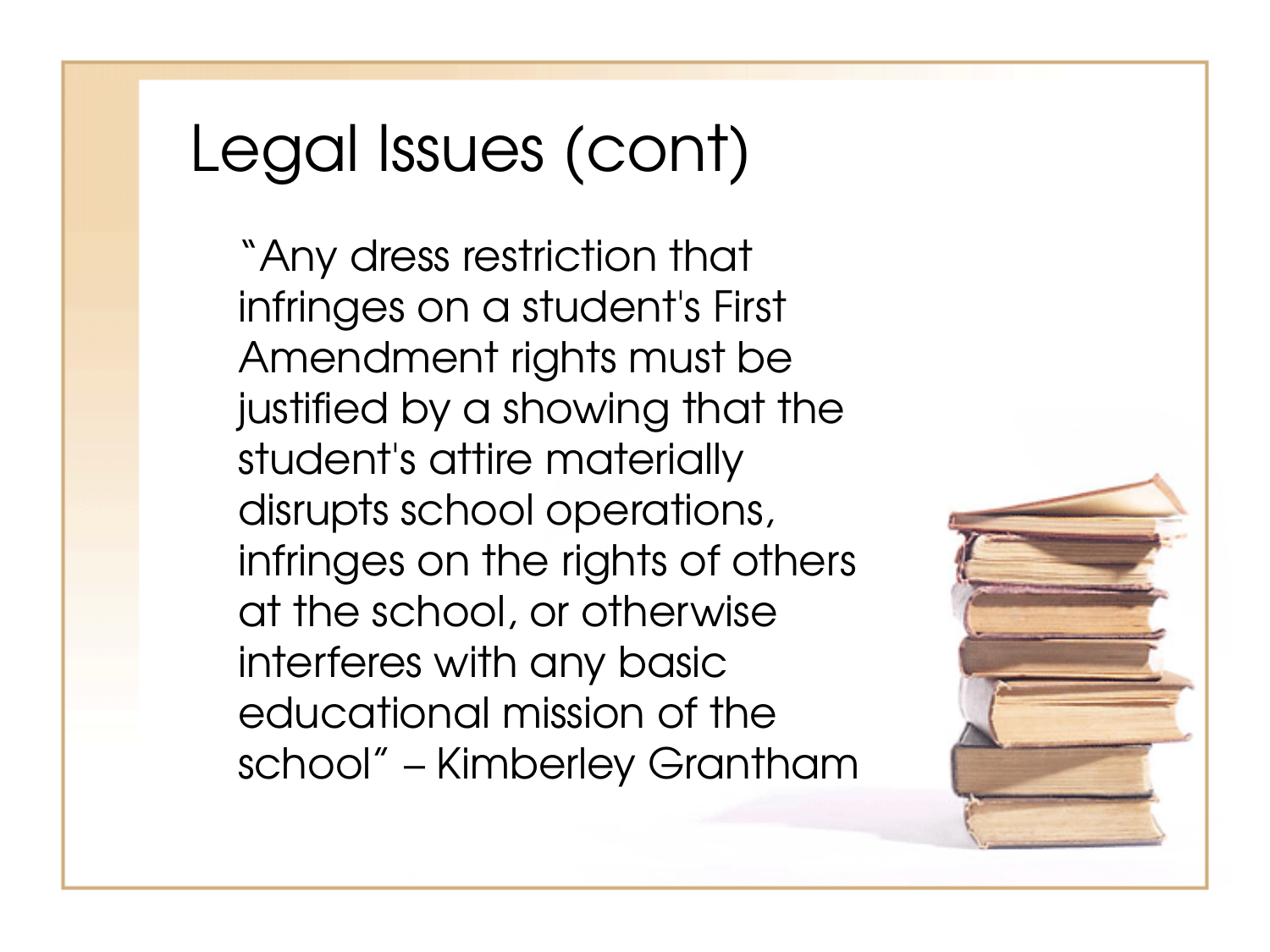

# Legal Issues (cont)
“Any dress restriction that infringes on a student's First Amendment rights must be justified by a showing that the student's attire materially disrupts school operations, infringes on the rights of others at the school, or otherwise interferes with any basic educational mission of the school” – Kimberley Grantham